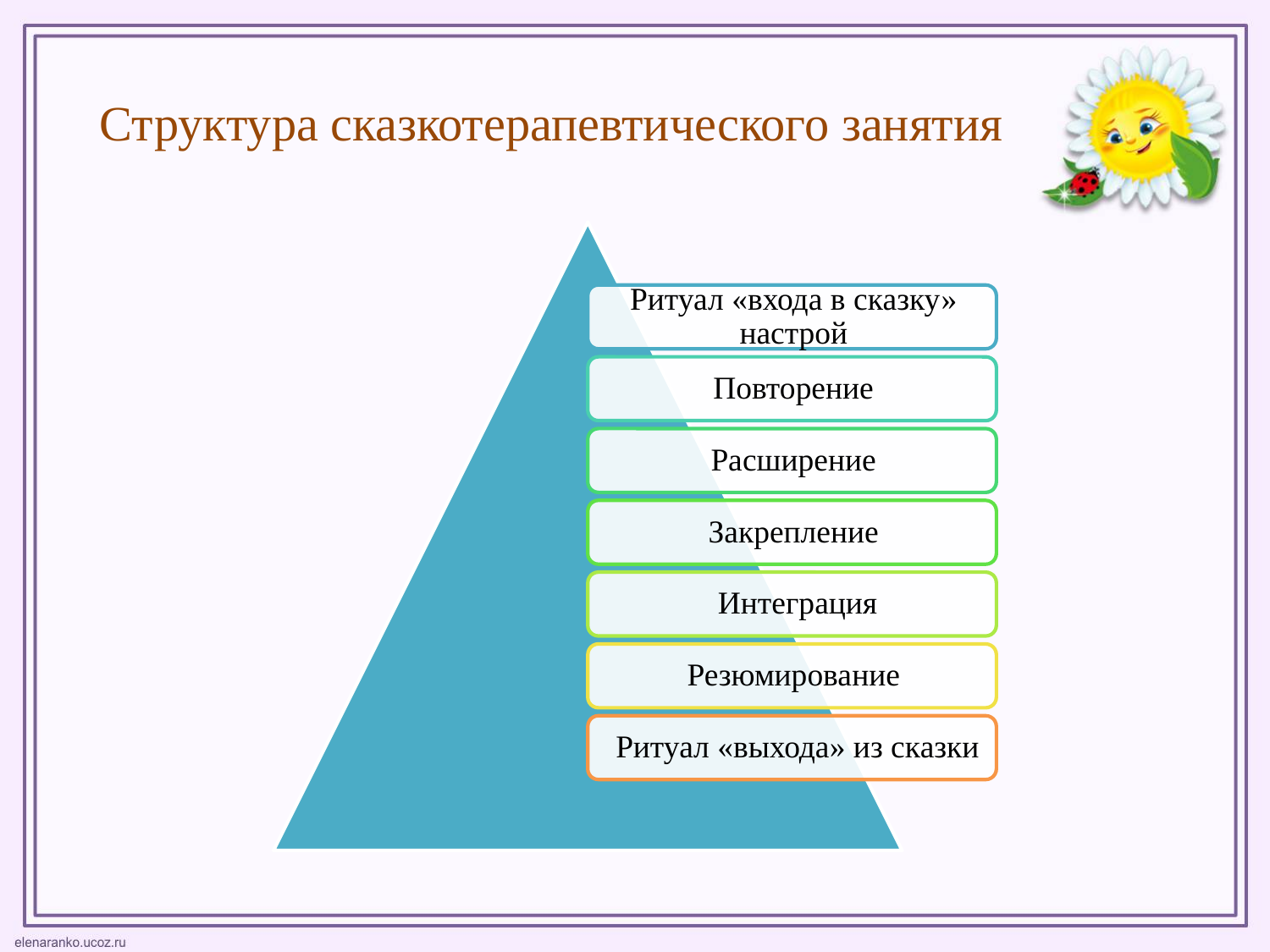

# Структура сказкотерапевтического занятия
Ритуал «входа в сказку» настрой
Повторение
Расширение
Закрепление
 Интеграция
Резюмирование
 Ритуал «выхода» из сказки